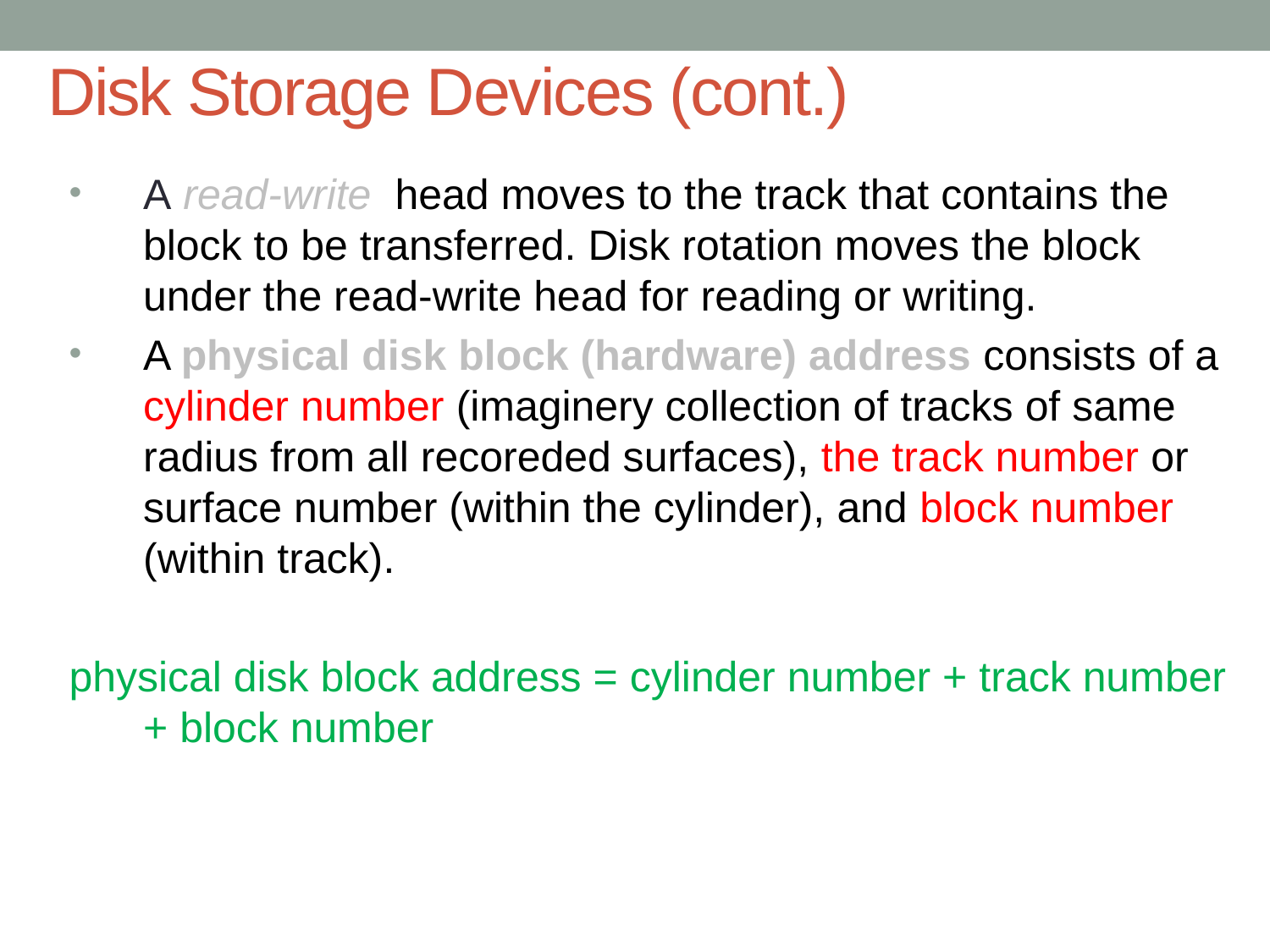

# Disk Storage Devices (cont.)
A read-write  head moves to the track that contains the block to be transferred. Disk rotation moves the block under the read-write head for reading or writing.
A physical disk block (hardware) address consists of a cylinder number (imaginery collection of tracks of same radius from all recoreded surfaces), the track number or surface number (within the cylinder), and block number (within track).

physical disk block address = cylinder number + track number + block number